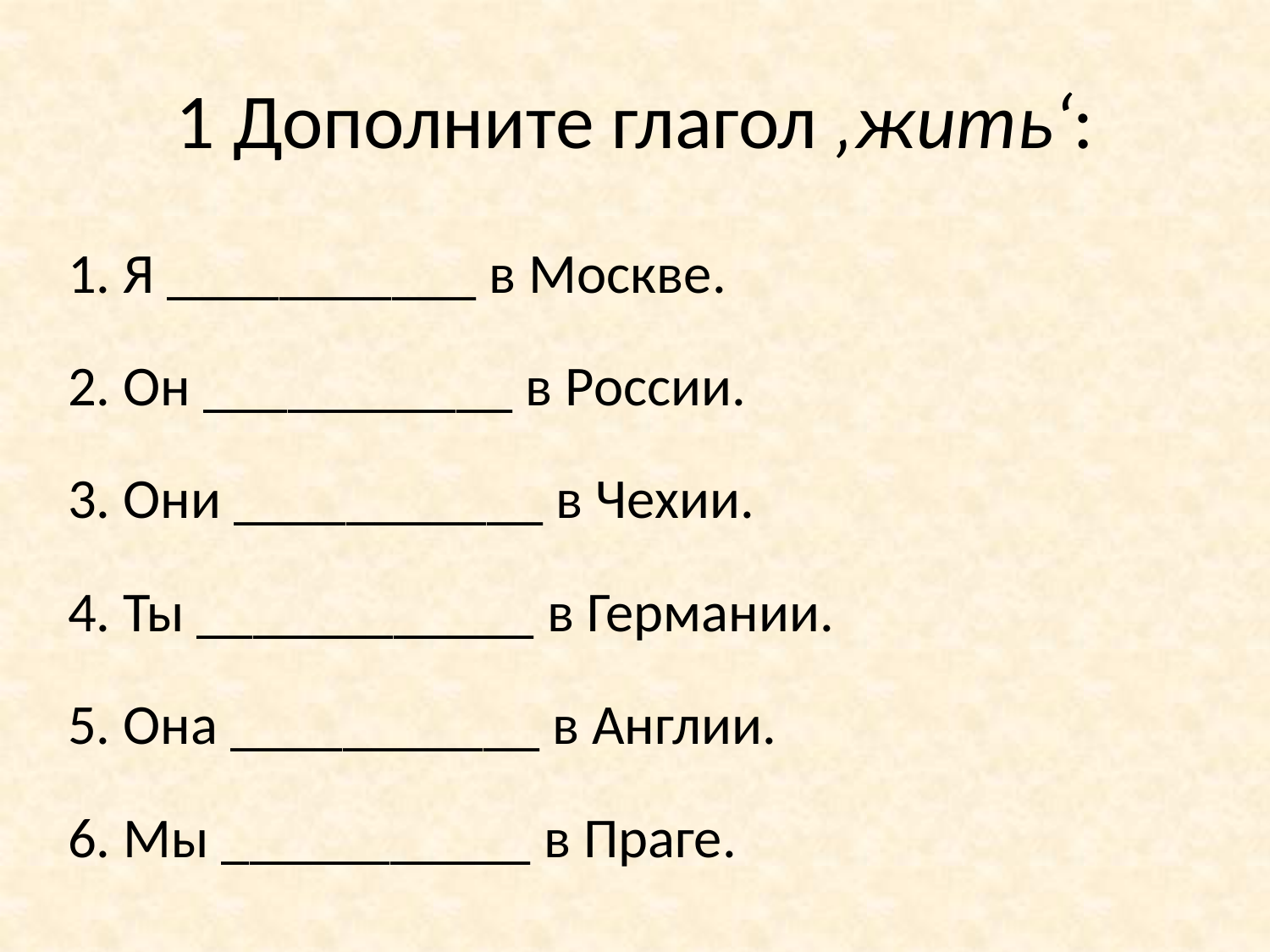

# 1 Дополните глагол ‚жить‘:
1. Я ___________ в Москве.
2. Он ___________ в России.
3. Они ___________ в Чехии.
4. Ты ____________ в Германии.
5. Она ___________ в Англии.
6. Мы ___________ в Праге.